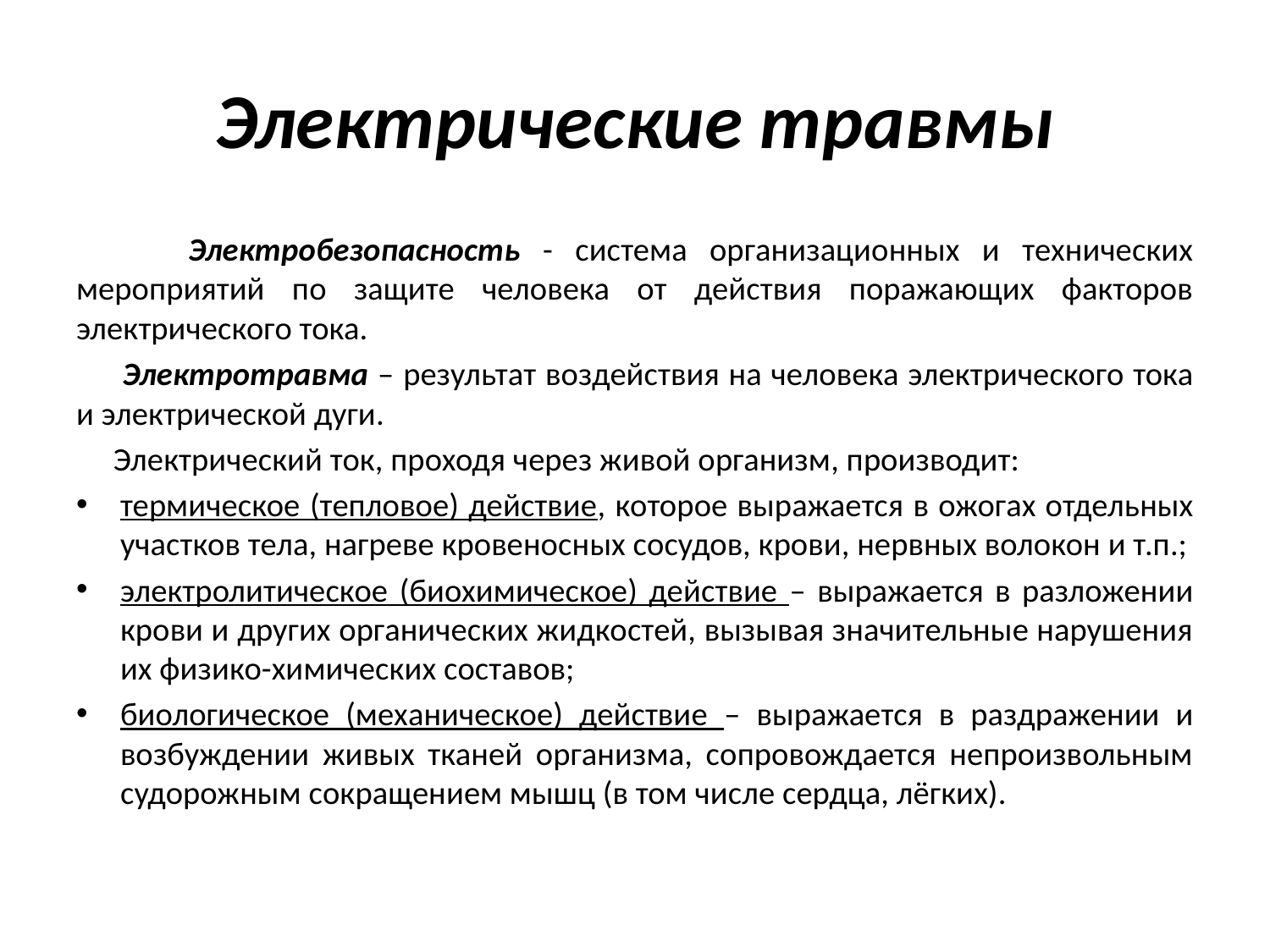

# Электрические травмы
     Электробезопасность - система организационных и технических мероприятий по защите человека от действия поражающих факторов электрического тока.
     Электротравма – результат воздействия на человека электрического тока и электрической дуги.
     Электрический ток, проходя через живой организм, производит:
термическое (тепловое) действие, которое выражается в ожогах отдельных участков тела, нагреве кровеносных сосудов, крови, нервных волокон и т.п.;
электролитическое (биохимическое) действие – выражается в разложении крови и других органических жидкостей, вызывая значительные нарушения их физико-химических составов;
биологическое (механическое) действие – выражается в раздражении и возбуждении живых тканей организма, сопровождается непроизвольным судорожным сокращением мышц (в том числе сердца, лёгких).